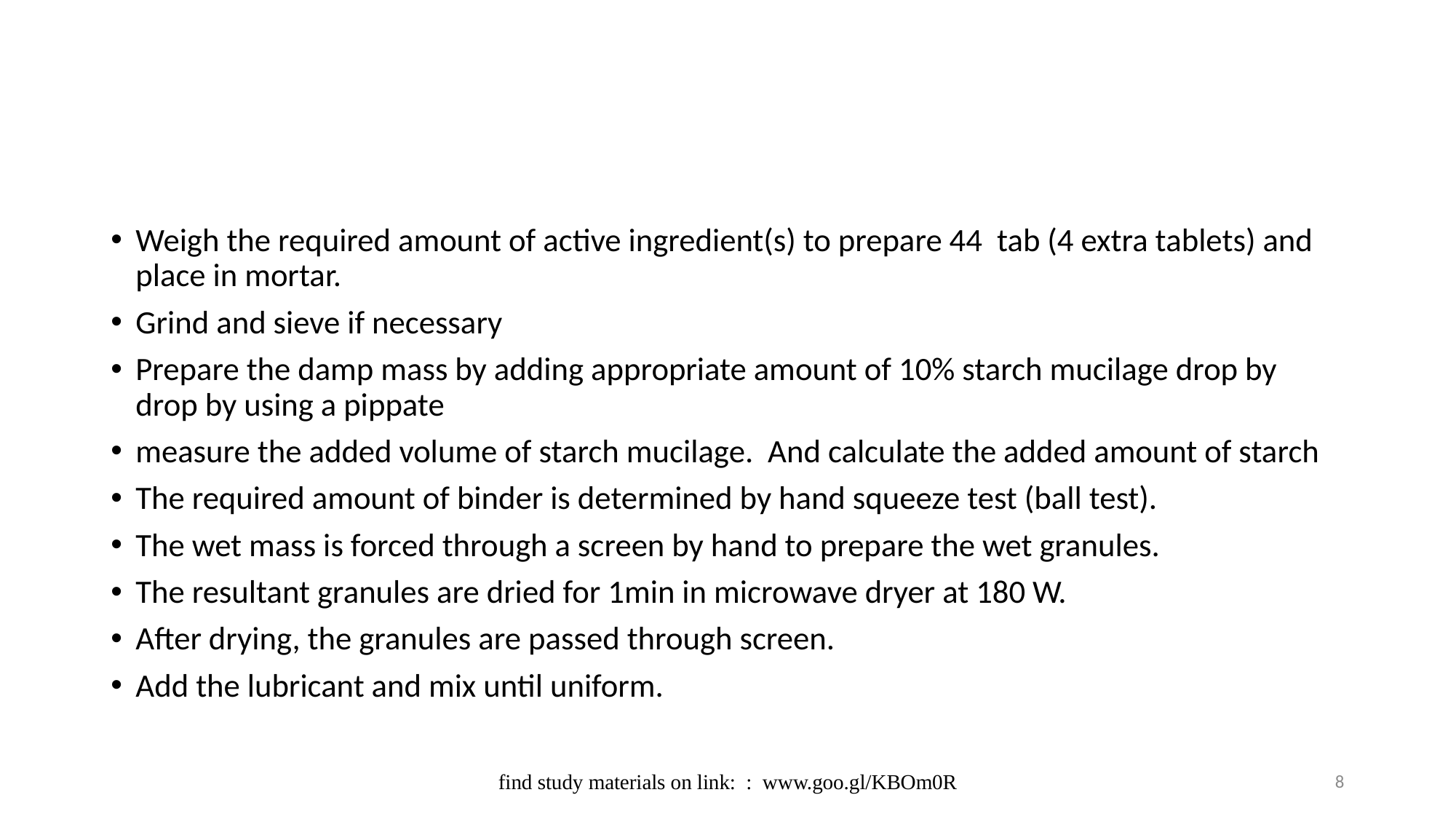

#
Weigh the required amount of active ingredient(s) to prepare 44  tab (4 extra tablets) and place in mortar.
Grind and sieve if necessary
Prepare the damp mass by adding appropriate amount of 10% starch mucilage drop by drop by using a pippate
measure the added volume of starch mucilage.  And calculate the added amount of starch
The required amount of binder is determined by hand squeeze test (ball test).
The wet mass is forced through a screen by hand to prepare the wet granules.
The resultant granules are dried for 1min in microwave dryer at 180 W.
After drying, the granules are passed through screen.
Add the lubricant and mix until uniform.

find study materials on link:  :  www.goo.gl/KBOm0R
8